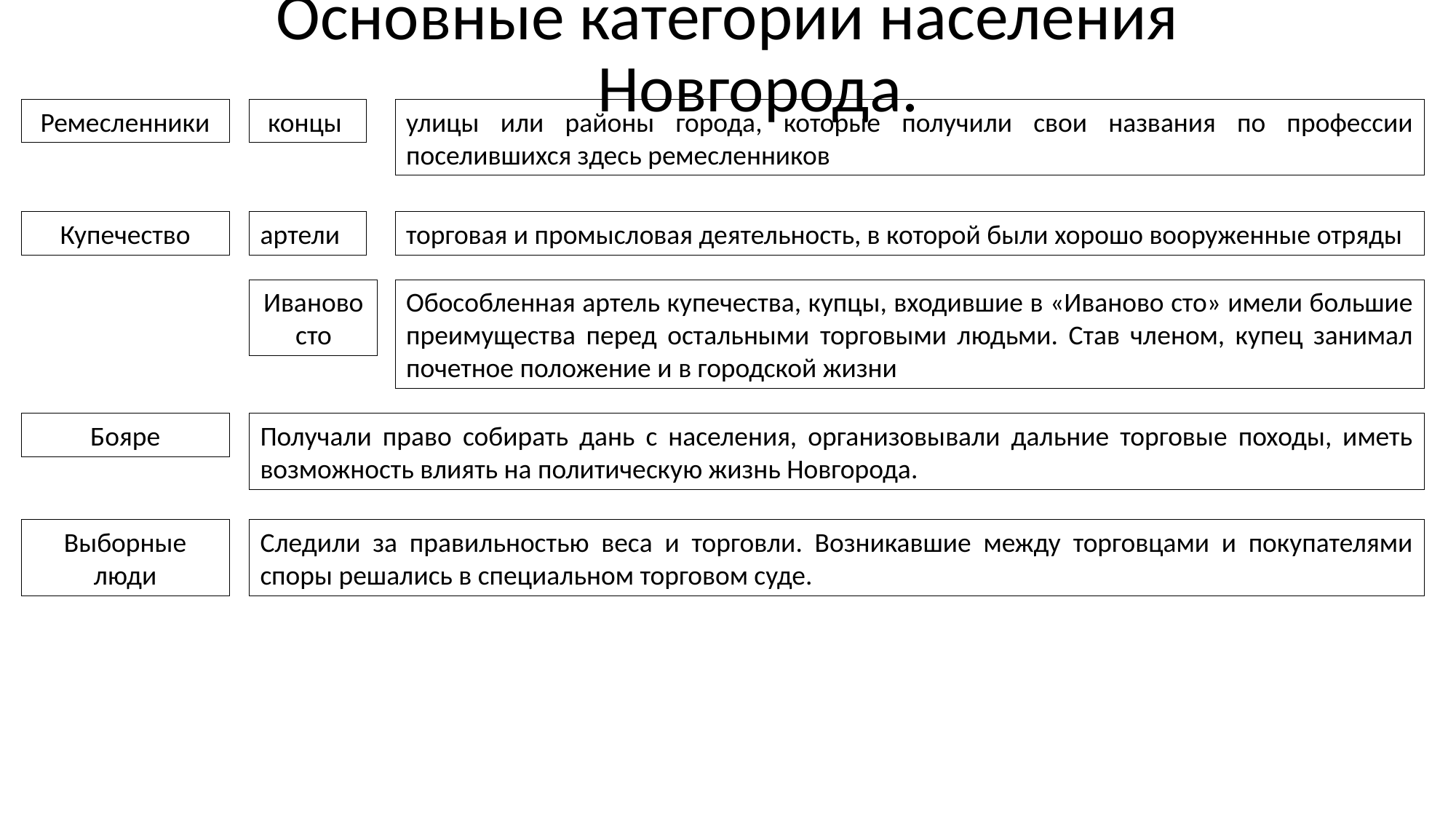

# Основные категории населения Новгорода.
Ремесленники
концы
улицы или районы города, которые получили свои названия по профессии поселившихся здесь ремесленников
Купечество
артели
торговая и промысловая деятельность, в которой были хорошо вооруженные отряды
Иваново сто
Обособленная артель купечества, купцы, входившие в «Иваново сто» имели большие преимущества перед остальными торговыми людьми. Став членом, купец занимал почетное положение и в городской жизни
Бояре
Получали право собирать дань с населения, организовывали дальние торговые походы, иметь возможность влиять на политическую жизнь Новгорода.
Выборные люди
Следили за правильностью веса и торговли. Возникавшие между торговцами и покупателями споры решались в специальном торговом суде.